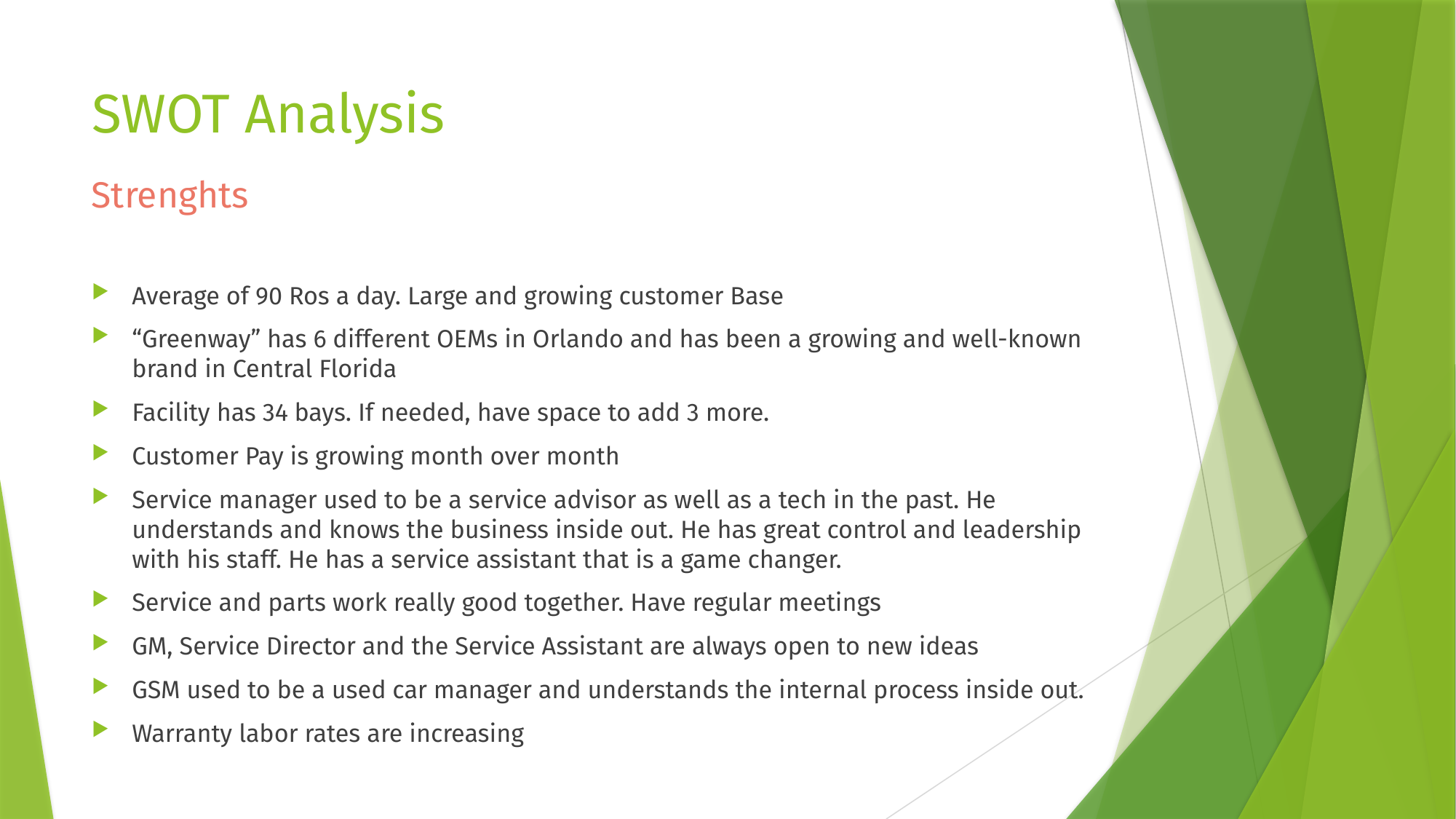

# SWOT Analysis
Strenghts

Average of 90 Ros a day. Large and growing customer Base
“Greenway” has 6 different OEMs in Orlando and has been a growing and well-known brand in Central Florida
Facility has 34 bays. If needed, have space to add 3 more.
Customer Pay is growing month over month
Service manager used to be a service advisor as well as a tech in the past. He understands and knows the business inside out. He has great control and leadership with his staff. He has a service assistant that is a game changer.
Service and parts work really good together. Have regular meetings
GM, Service Director and the Service Assistant are always open to new ideas
GSM used to be a used car manager and understands the internal process inside out.
Warranty labor rates are increasing